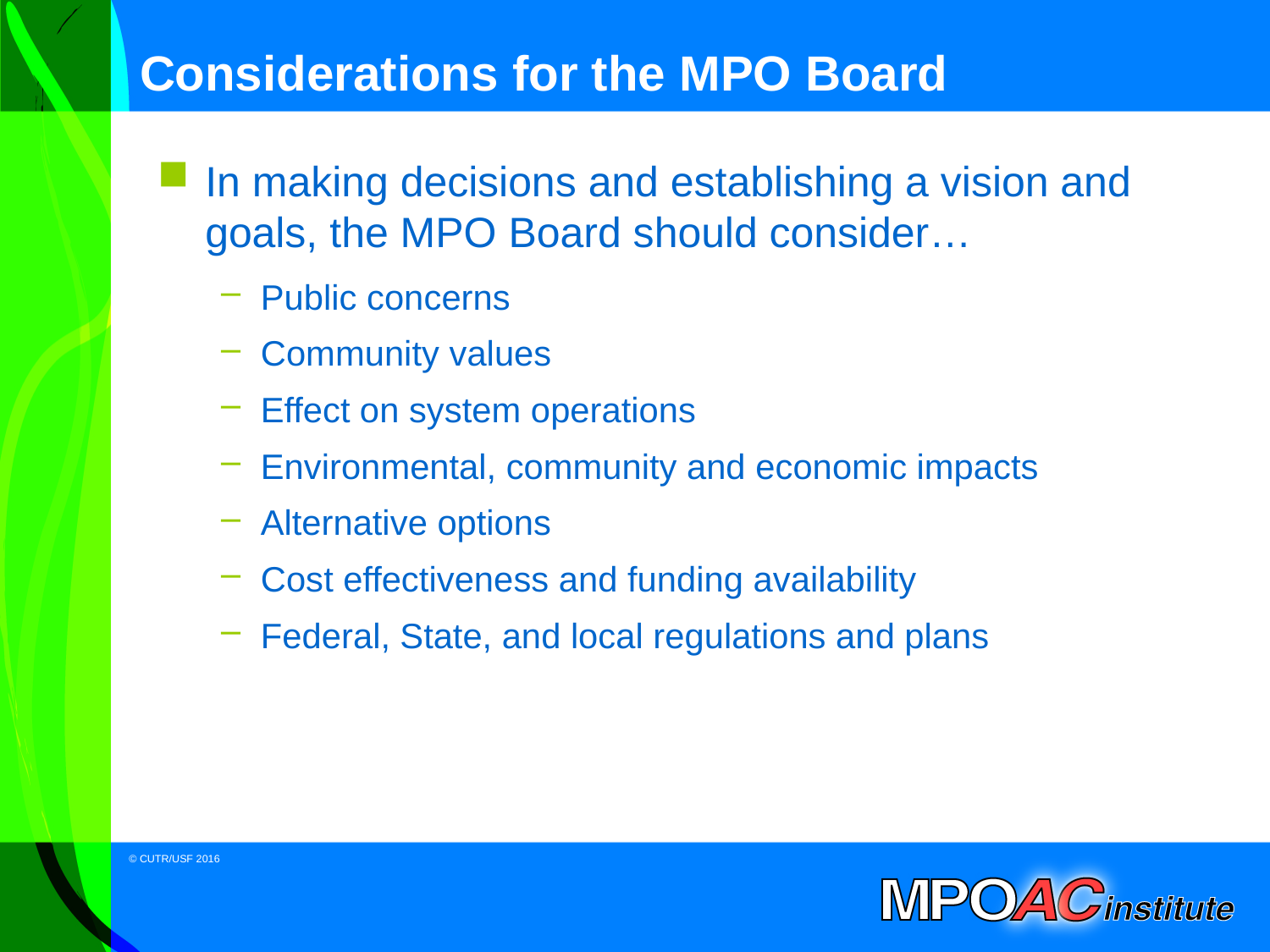

# Considerations for the MPO Board
In making decisions and establishing a vision and goals, the MPO Board should consider…

Public concerns
Community values
Effect on system operations
Environmental, community and economic impacts
Alternative options
Cost effectiveness and funding availability
Federal, State, and local regulations and plans